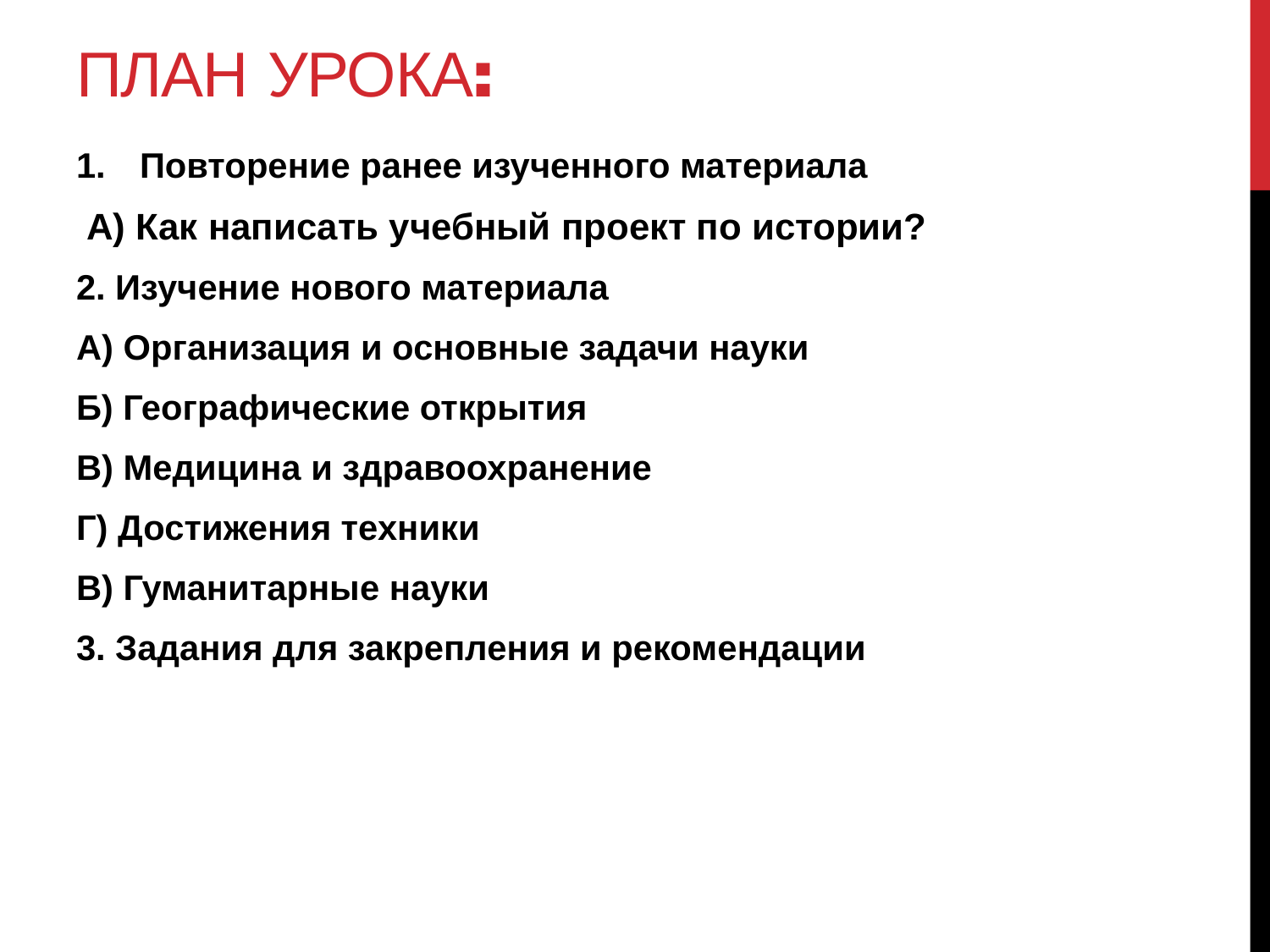

# План урока:
Повторение ранее изученного материала
 А) Как написать учебный проект по истории?
2. Изучение нового материала
А) Организация и основные задачи науки
Б) Географические открытия
В) Медицина и здравоохранение
Г) Достижения техники
В) Гуманитарные науки
3. Задания для закрепления и рекомендации